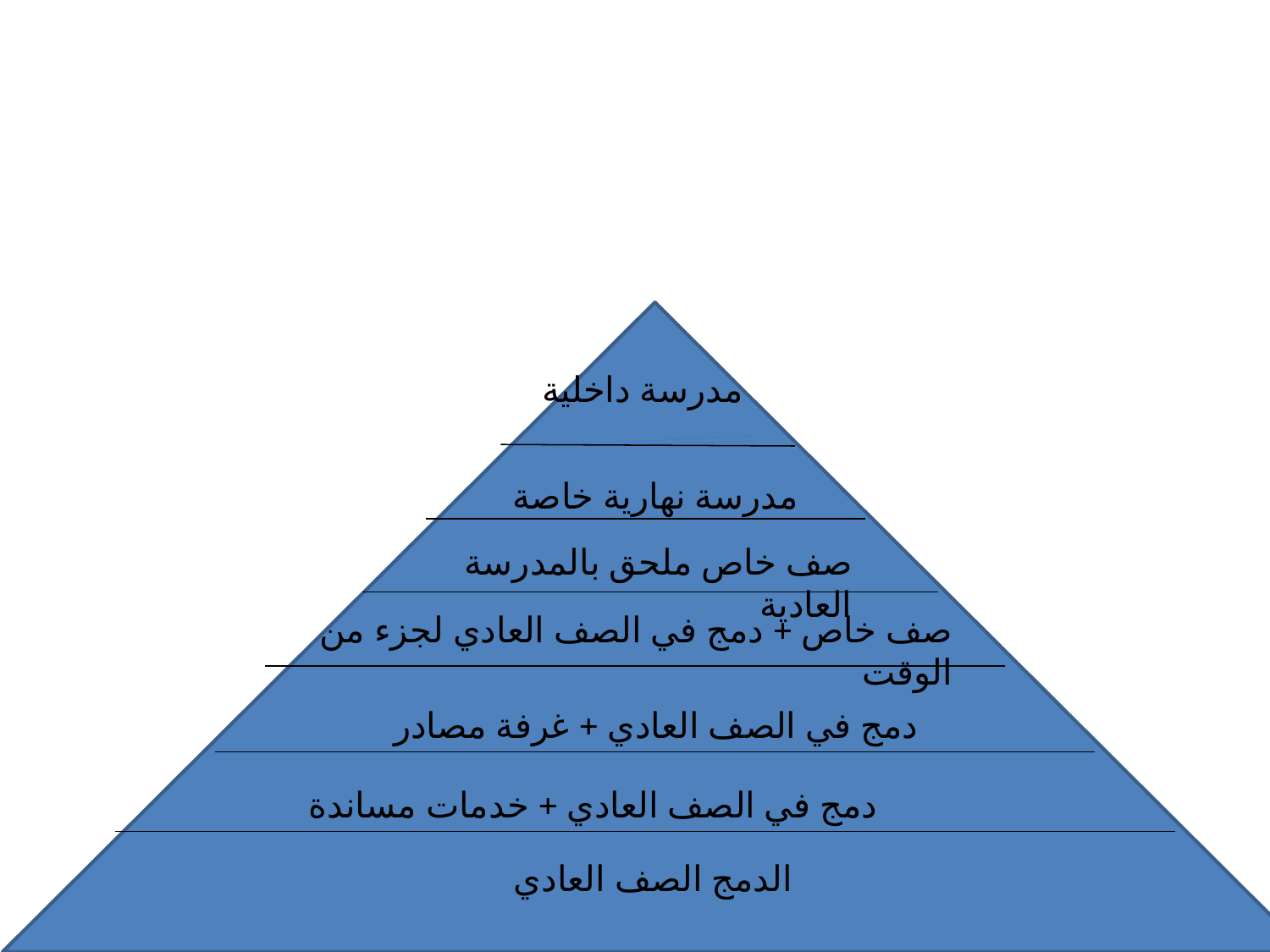

مدرسة داخلية
مدرسة نهارية خاصة

صف خاص ملحق بالمدرسة العادية
صف خاص + دمج في الصف العادي لجزء من الوقت

دمج في الصف العادي + غرفة مصادر
دمج في الصف العادي + خدمات مساندة
الدمج الصف العادي